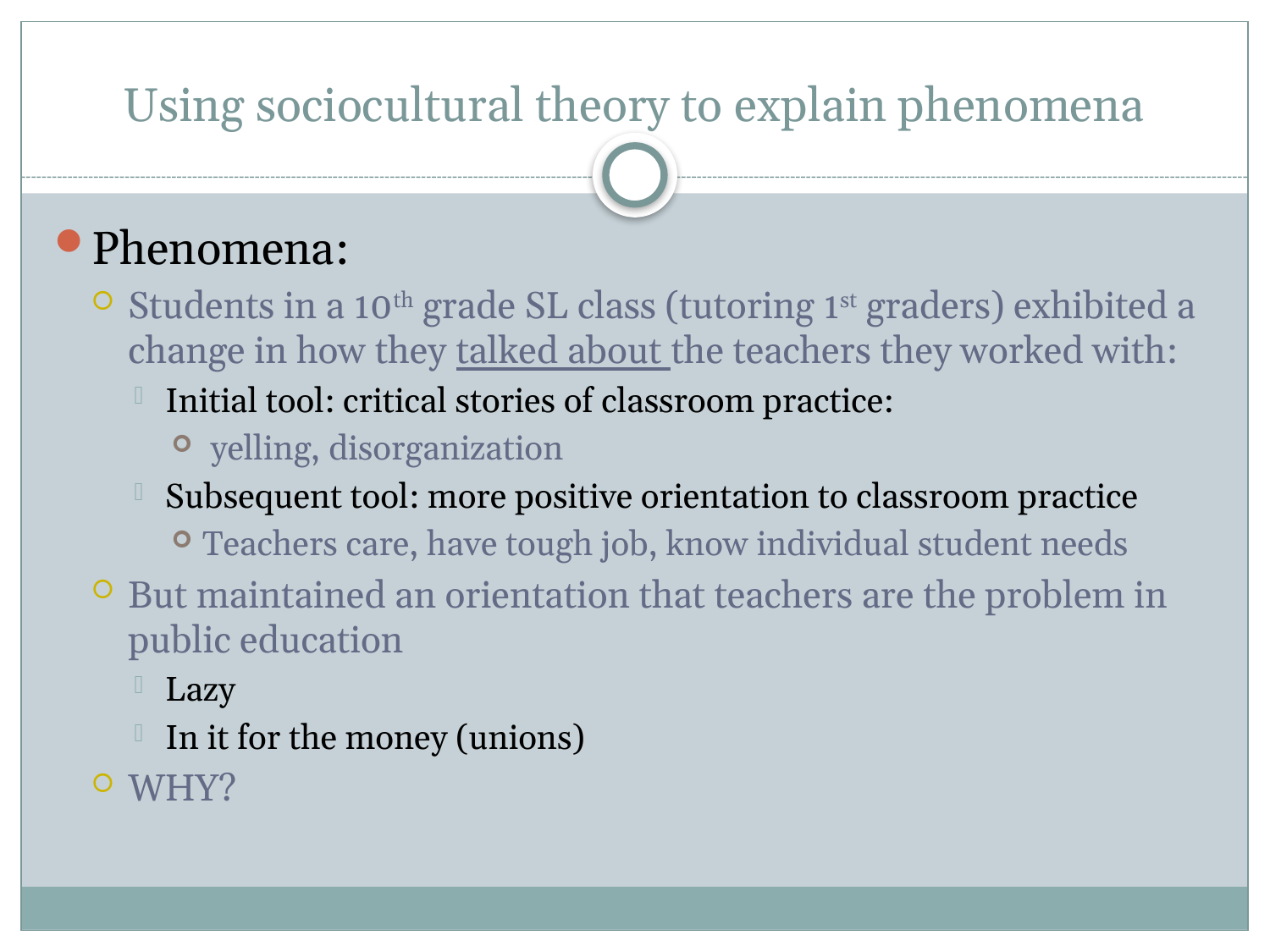

# Using sociocultural theory to explain phenomena
Phenomena:
Students in a 10th grade SL class (tutoring 1st graders) exhibited a change in how they talked about the teachers they worked with:
Initial tool: critical stories of classroom practice:
 yelling, disorganization
Subsequent tool: more positive orientation to classroom practice
Teachers care, have tough job, know individual student needs
But maintained an orientation that teachers are the problem in public education
Lazy
In it for the money (unions)
WHY?